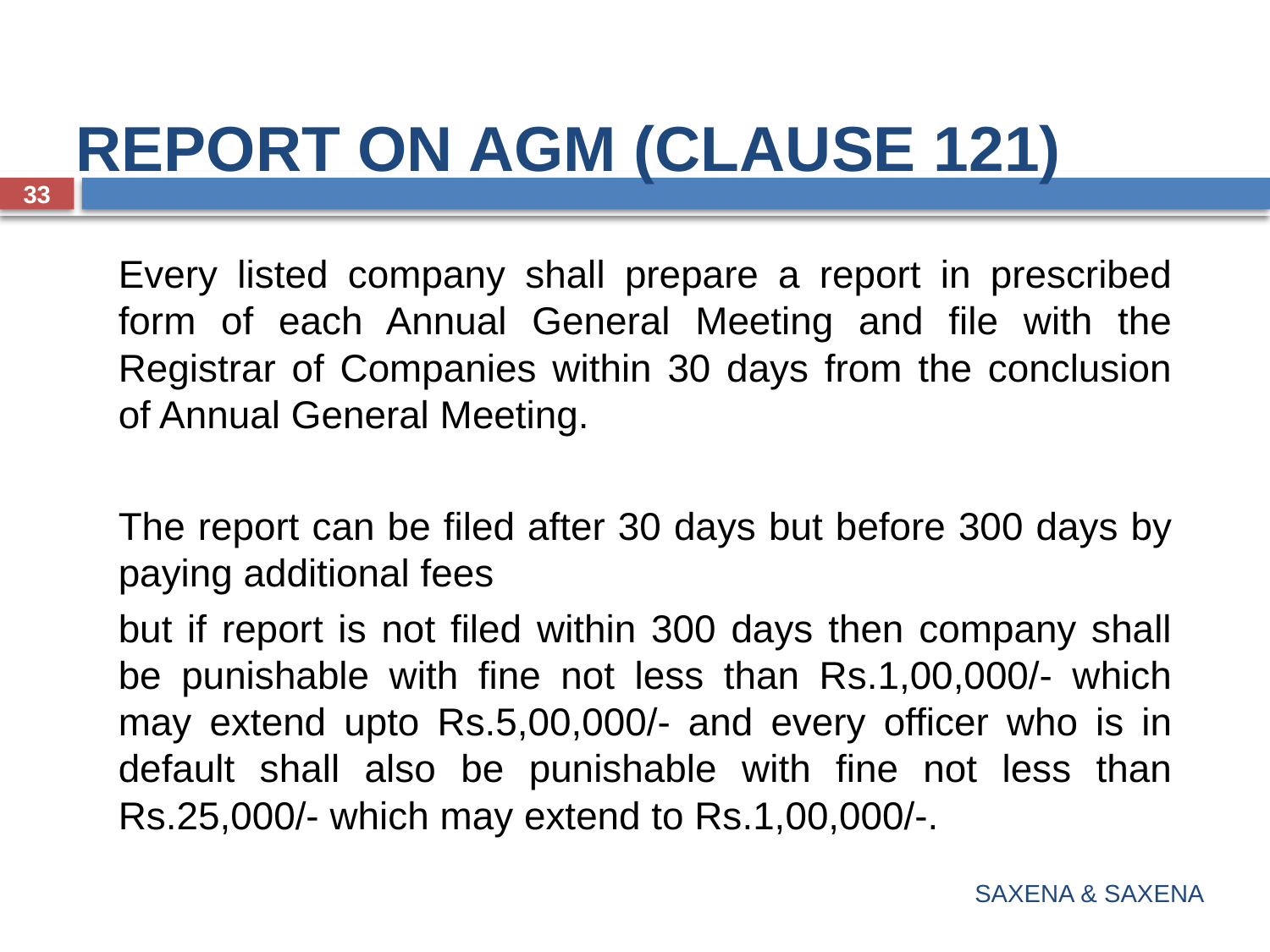

# REPORT ON AGM (CLAUSE 121)
33
Every listed company shall prepare a report in prescribed form of each Annual General Meeting and file with the Registrar of Companies within 30 days from the conclusion of Annual General Meeting.

The report can be filed after 30 days but before 300 days by paying additional fees
but if report is not filed within 300 days then company shall be punishable with fine not less than Rs.1,00,000/- which may extend upto Rs.5,00,000/- and every officer who is in default shall also be punishable with fine not less than Rs.25,000/- which may extend to Rs.1,00,000/-.
SAXENA & SAXENA